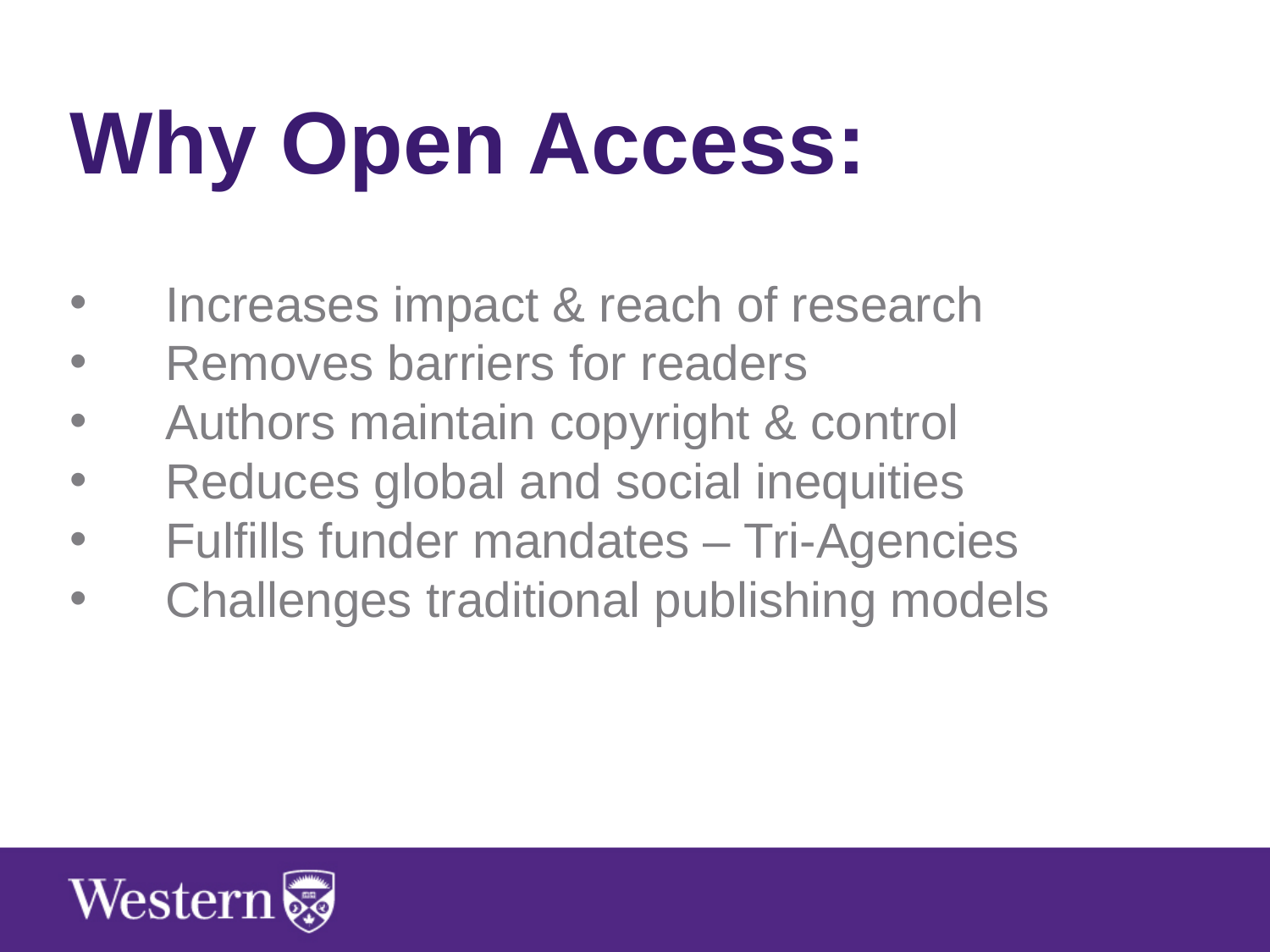

Why Open Access:

Increases impact & reach of research
Removes barriers for readers
Authors maintain copyright & control
Reduces global and social inequities
Fulfills funder mandates – Tri-Agencies
Challenges traditional publishing models